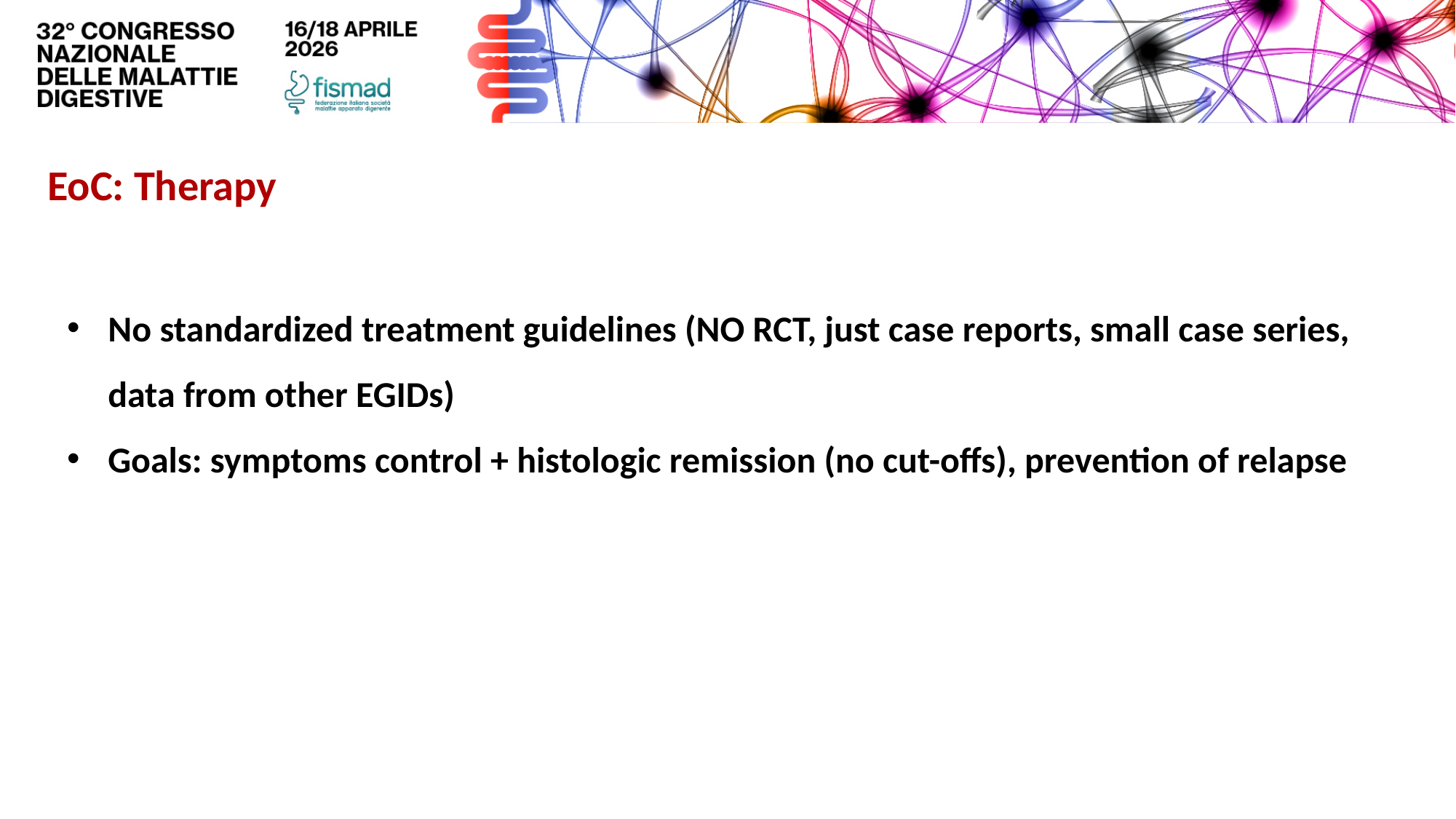

EoC: Therapy
No standardized treatment guidelines (NO RCT, just case reports, small case series, data from other EGIDs)
Goals: symptoms control + histologic remission (no cut-offs), prevention of relapse